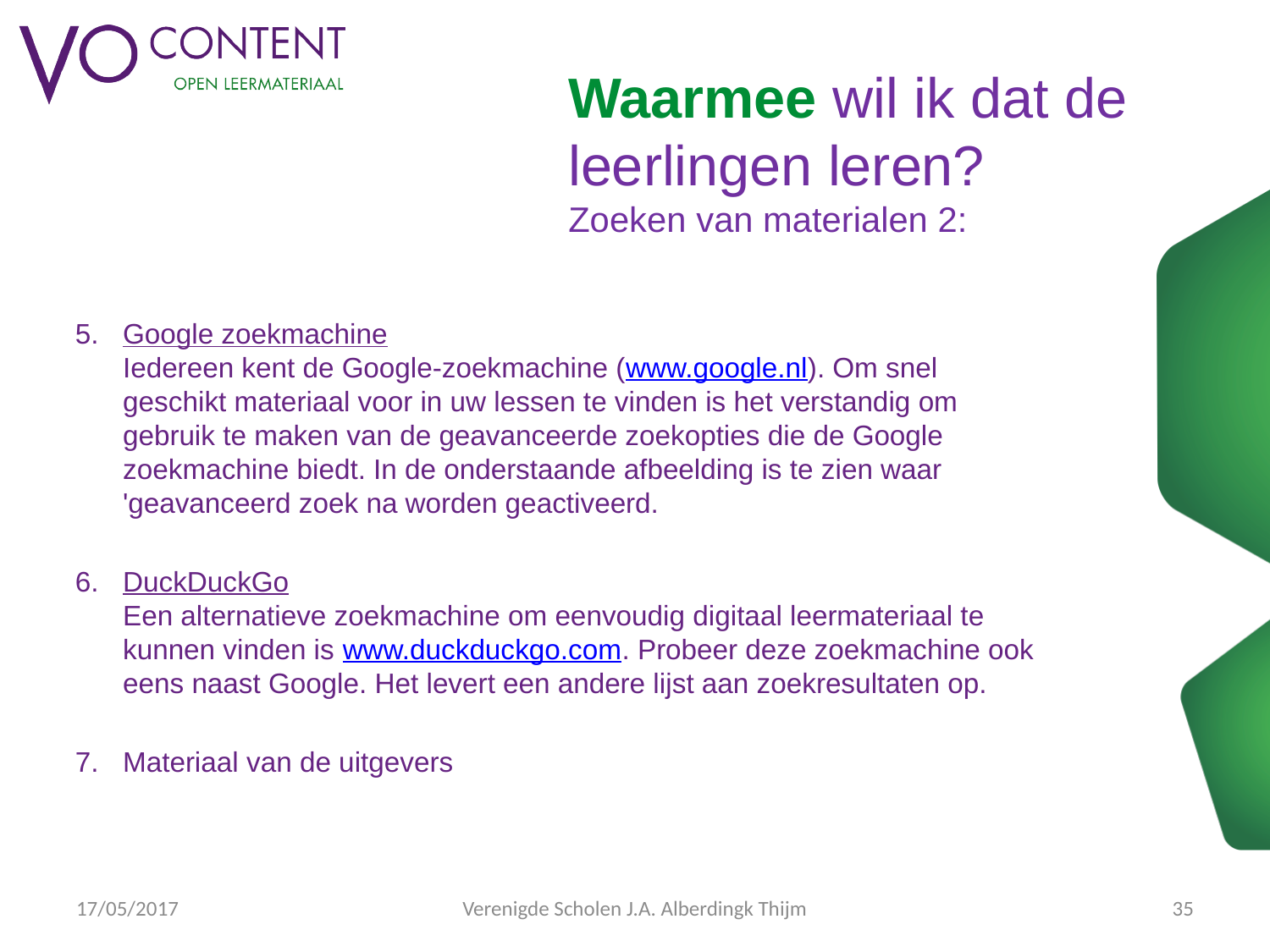

# Waarmee wil ik dat de leerlingen leren? Zoeken van materialen 2:
Google zoekmachine
Iedereen kent de Google-zoekmachine (www.google.nl). Om snel geschikt materiaal voor in uw lessen te vinden is het verstandig om gebruik te maken van de geavanceerde zoekopties die de Google zoekmachine biedt. In de onderstaande afbeelding is te zien waar 'geavanceerd zoek na worden geactiveerd.

DuckDuckGo
Een alternatieve zoekmachine om eenvoudig digitaal leermateriaal te kunnen vinden is www.duckduckgo.com. Probeer deze zoekmachine ook eens naast Google. Het levert een andere lijst aan zoekresultaten op.

Materiaal van de uitgevers

17/05/2017
Verenigde Scholen J.A. Alberdingk Thijm
35